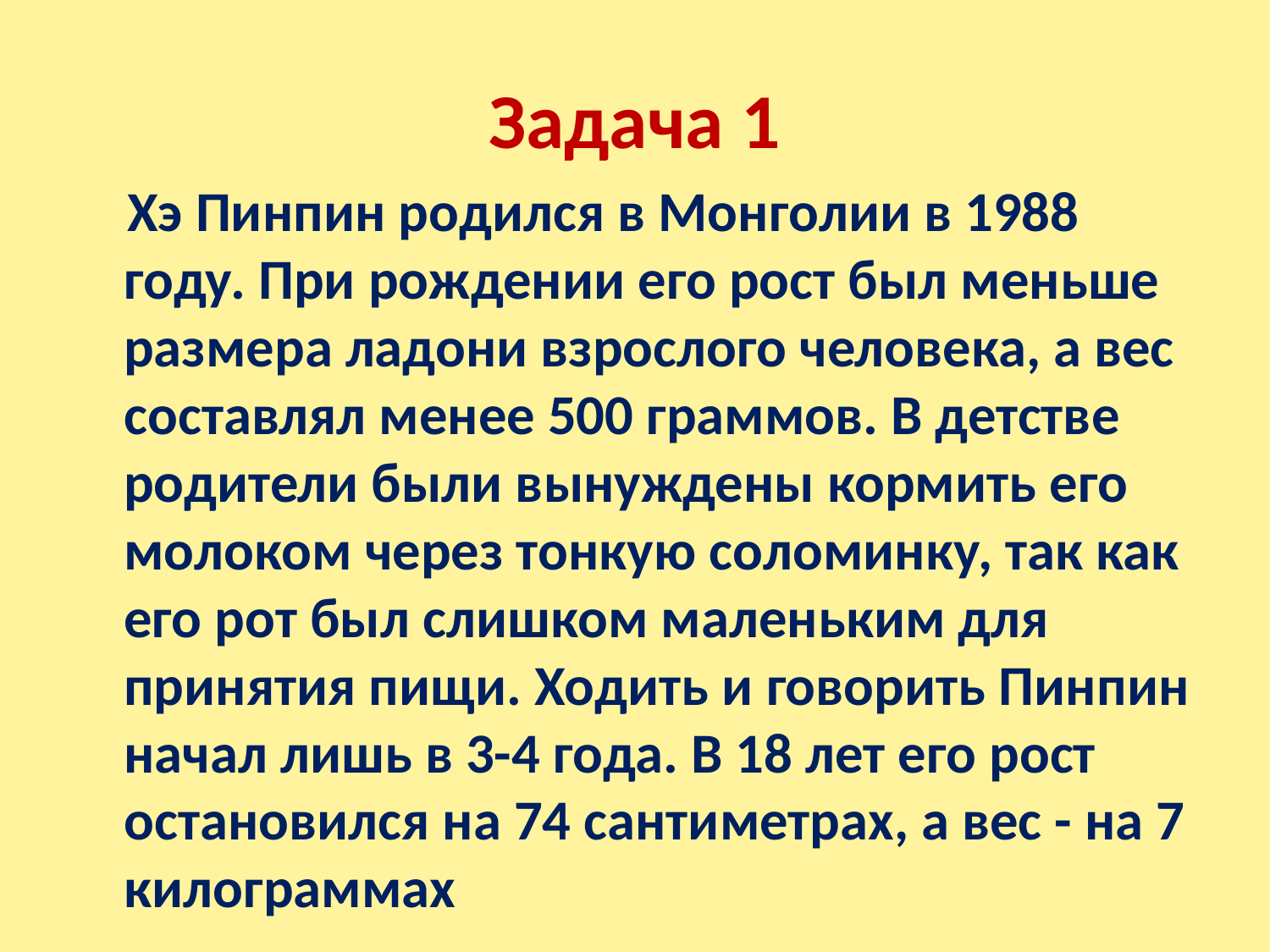

# Задача 1
    Хэ Пинпин родился в Монголии в 1988 году. При рождении его рост был меньше размера ладони взрослого человека, а вес составлял менее 500 граммов. В детстве родители были вынуждены кормить его молоком через тонкую соломинку, так как его рот был слишком маленьким для принятия пищи. Ходить и говорить Пинпин начал лишь в 3-4 года. В 18 лет его рост остановился на 74 сантиметрах, а вес - на 7 килограммах